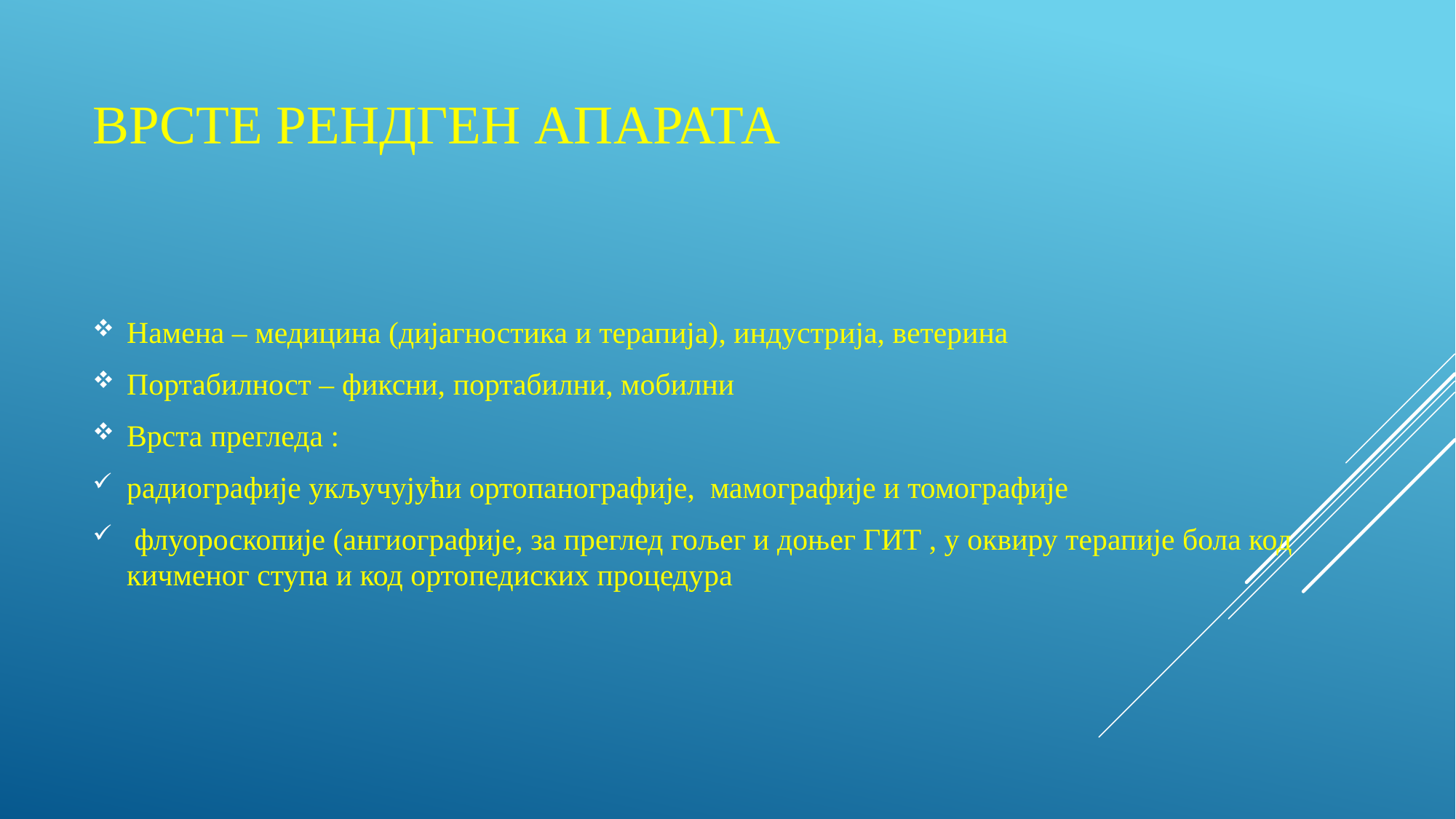

Намена – медицина (дијагностика и терапија), индустрија, ветерина
Портабилност – фиксни, портабилни, мобилни
Врста прегледа :
радиографије укључујући ортопанографије,  мамографије и томографије
 флуороскопије (ангиографије, за преглед гољег и доњег ГИТ , у оквиру терапије бола код кичменог ступа и код ортопедиских процедура
# ВРсте РЕНДГЕН АПАРАТА